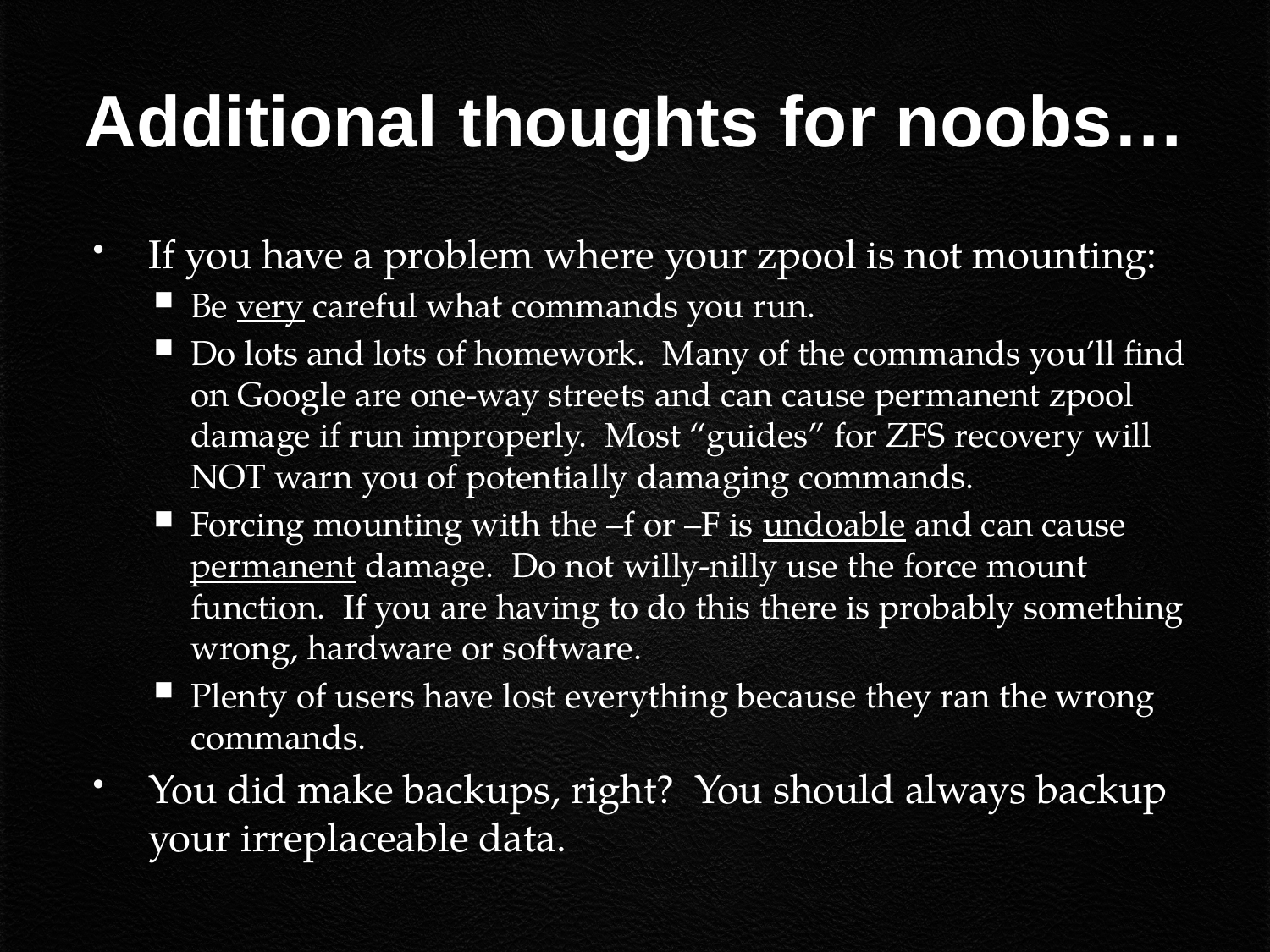

# Additional thoughts for noobs…
If you have a problem where your zpool is not mounting:
Be very careful what commands you run.
Do lots and lots of homework.  Many of the commands you’ll find on Google are one-way streets and can cause permanent zpool damage if run improperly.  Most “guides” for ZFS recovery will NOT warn you of potentially damaging commands.
Forcing mounting with the –f or –F is undoable and can cause permanent damage.  Do not willy-nilly use the force mount function.  If you are having to do this there is probably something wrong, hardware or software.
Plenty of users have lost everything because they ran the wrong commands.
You did make backups, right?  You should always backup your irreplaceable data.